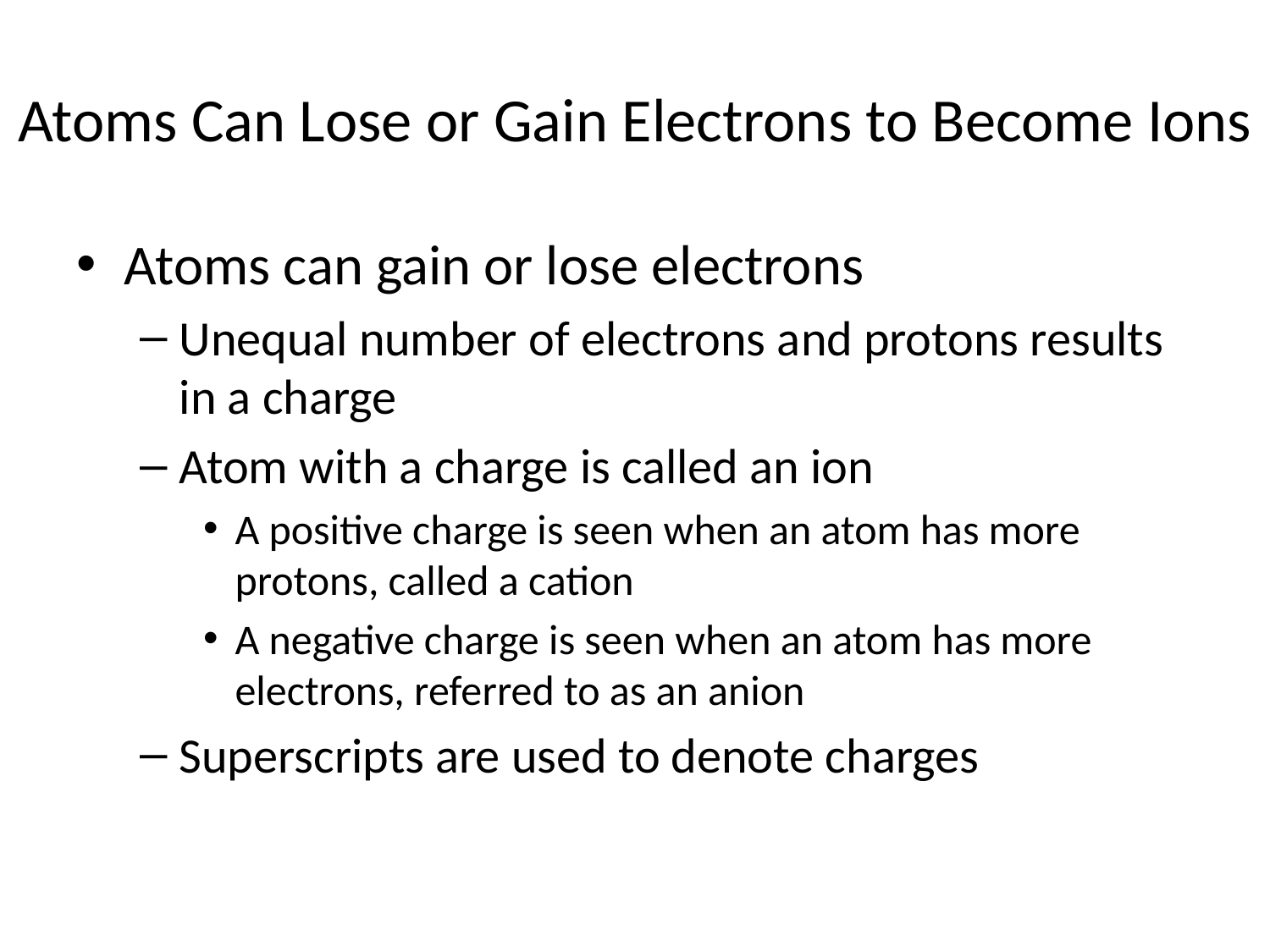

# Atoms Can Lose or Gain Electrons to Become Ions
Atoms can gain or lose electrons
Unequal number of electrons and protons results in a charge
Atom with a charge is called an ion
A positive charge is seen when an atom has more protons, called a cation
A negative charge is seen when an atom has more electrons, referred to as an anion
Superscripts are used to denote charges